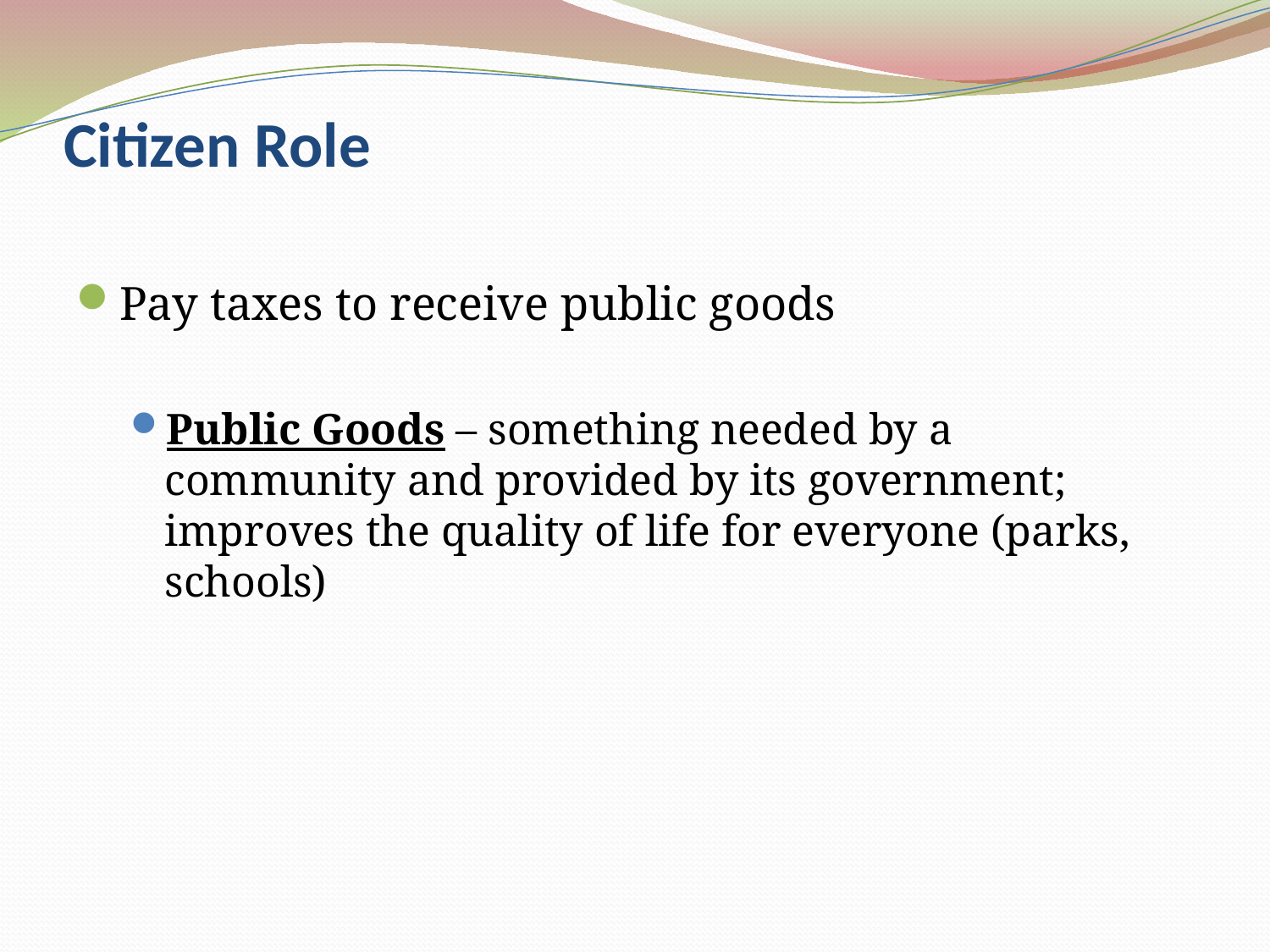

# Citizen Role
Pay taxes to receive public goods

Public Goods – something needed by a community and provided by its government; improves the quality of life for everyone (parks, schools)